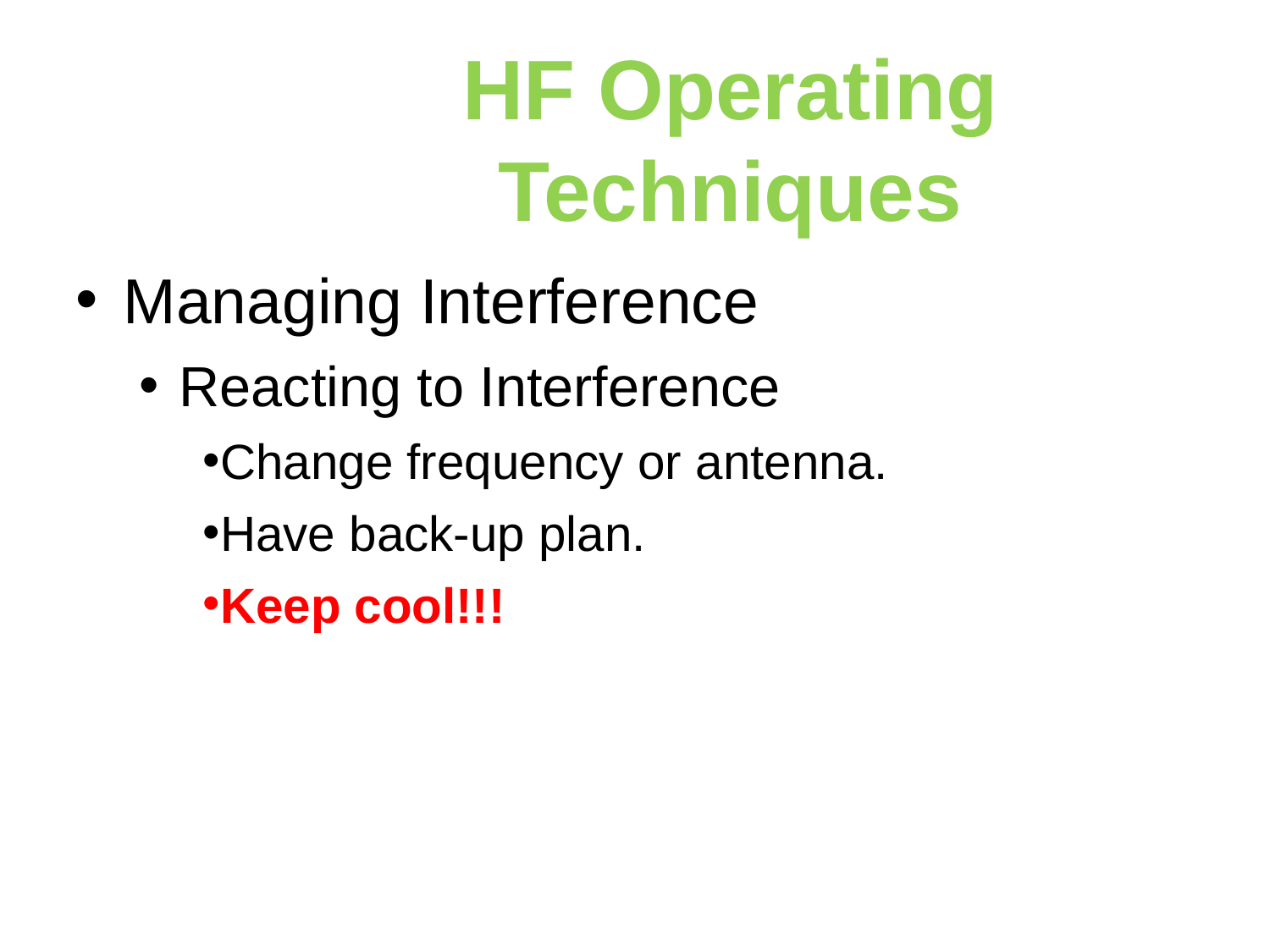

HF Operating Techniques
Managing Interference
Reacting to Interference
Change frequency or antenna.
Have back-up plan.
Keep cool!!!